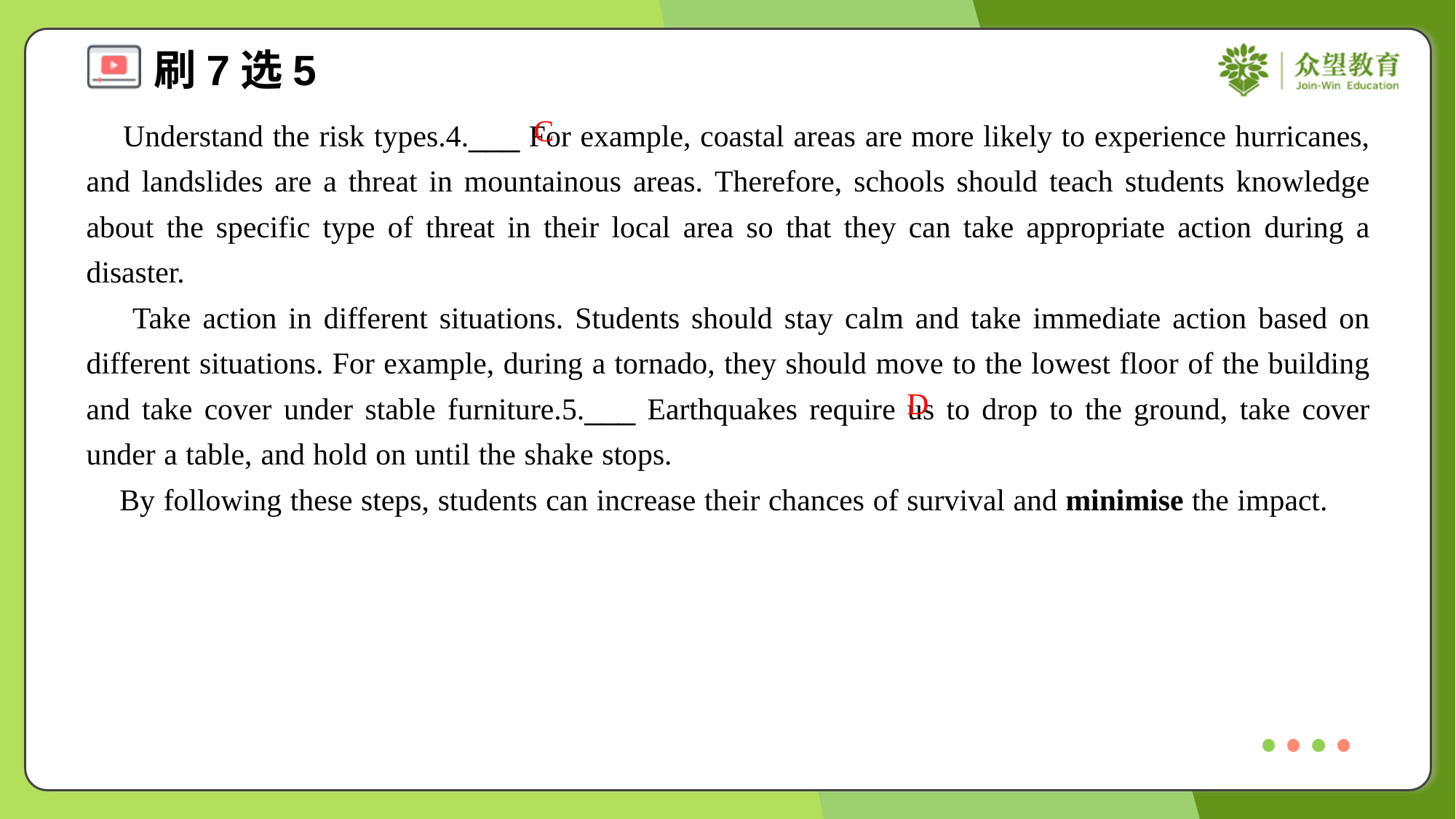

C
    Understand the risk types.4.___ For example, coastal areas are more likely to experience hurricanes, and landslides are a threat in mountainous areas. Therefore, schools should teach students knowledge about the specific type of threat in their local area so that they can take appropriate action during a disaster.
    Take action in different situations. Students should stay calm and take immediate action based on different situations. For example, during a tornado, they should move to the lowest floor of the building and take cover under stable furniture.5.___ Earthquakes require us to drop to the ground, take cover under a table, and hold on until the shake stops.
    By following these steps, students can increase their chances of survival and minimise the impact.
D